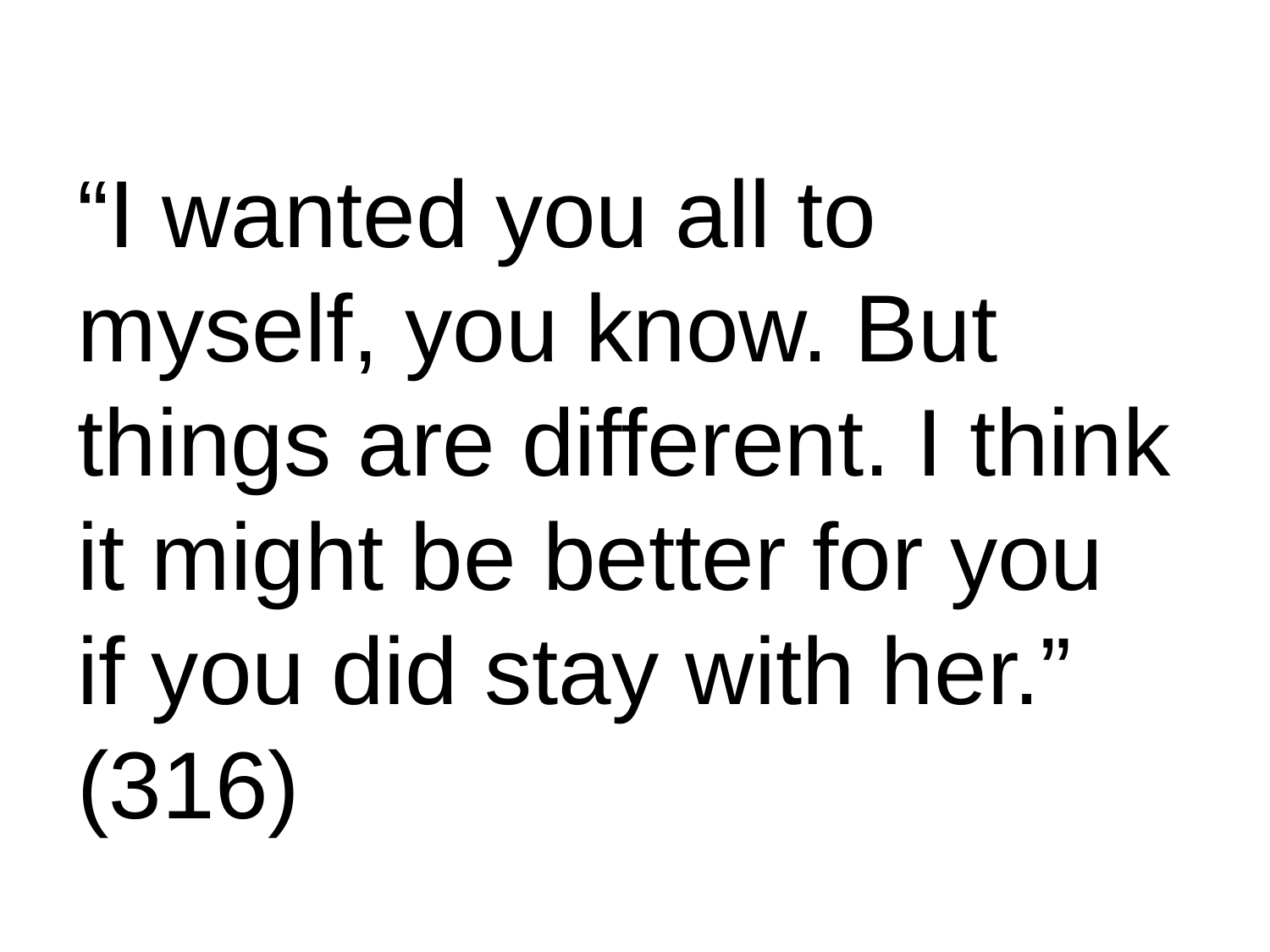

“I wanted you all to myself, you know. But things are different. I think it might be better for you  if you did stay with her.” (316)